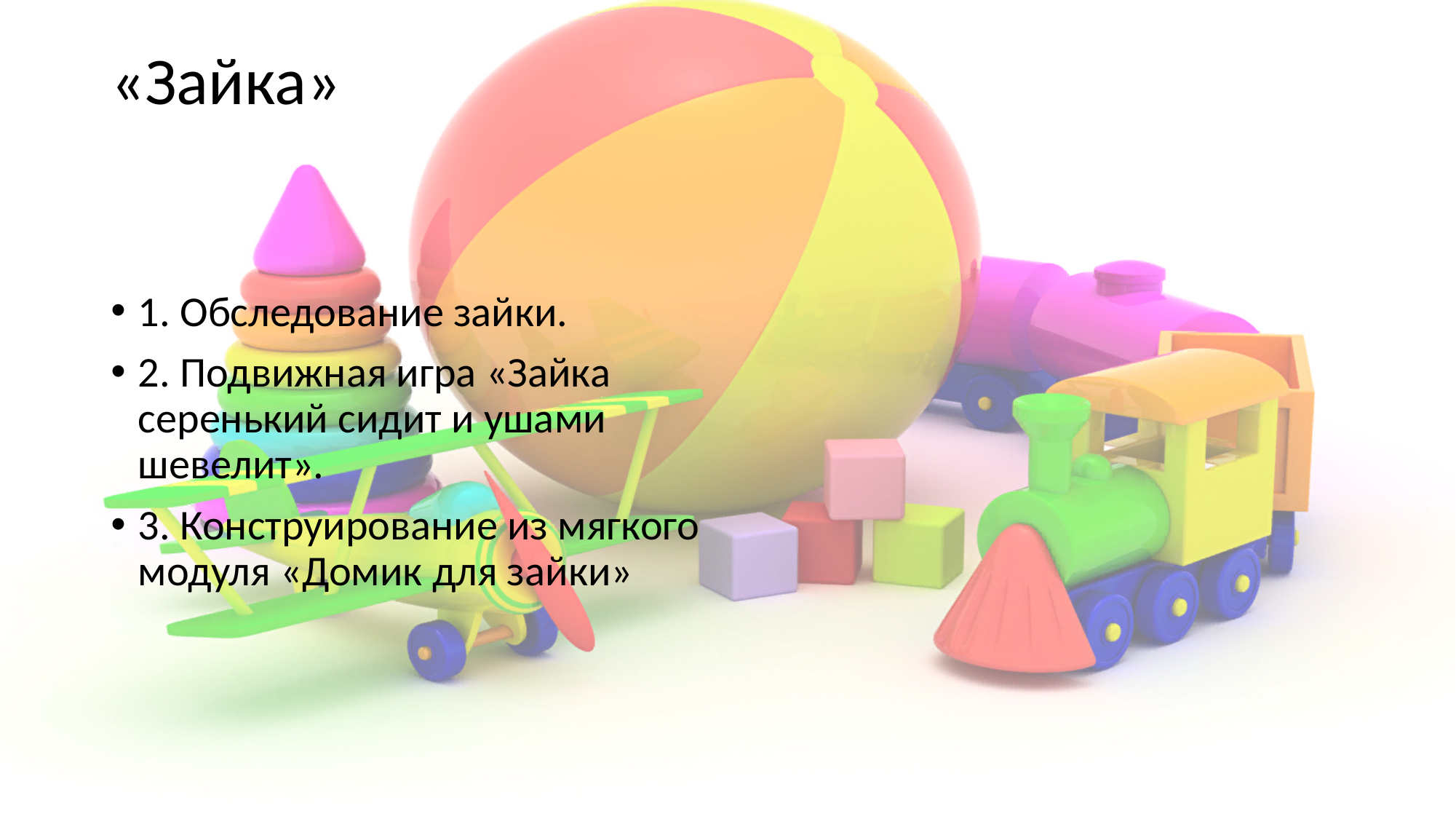

# «Зайка»

1. Обследование зайки.
2. Подвижная игра «Зайка серенький сидит и ушами шевелит».
3. Конструирование из мягкого модуля «Домик для зайки»